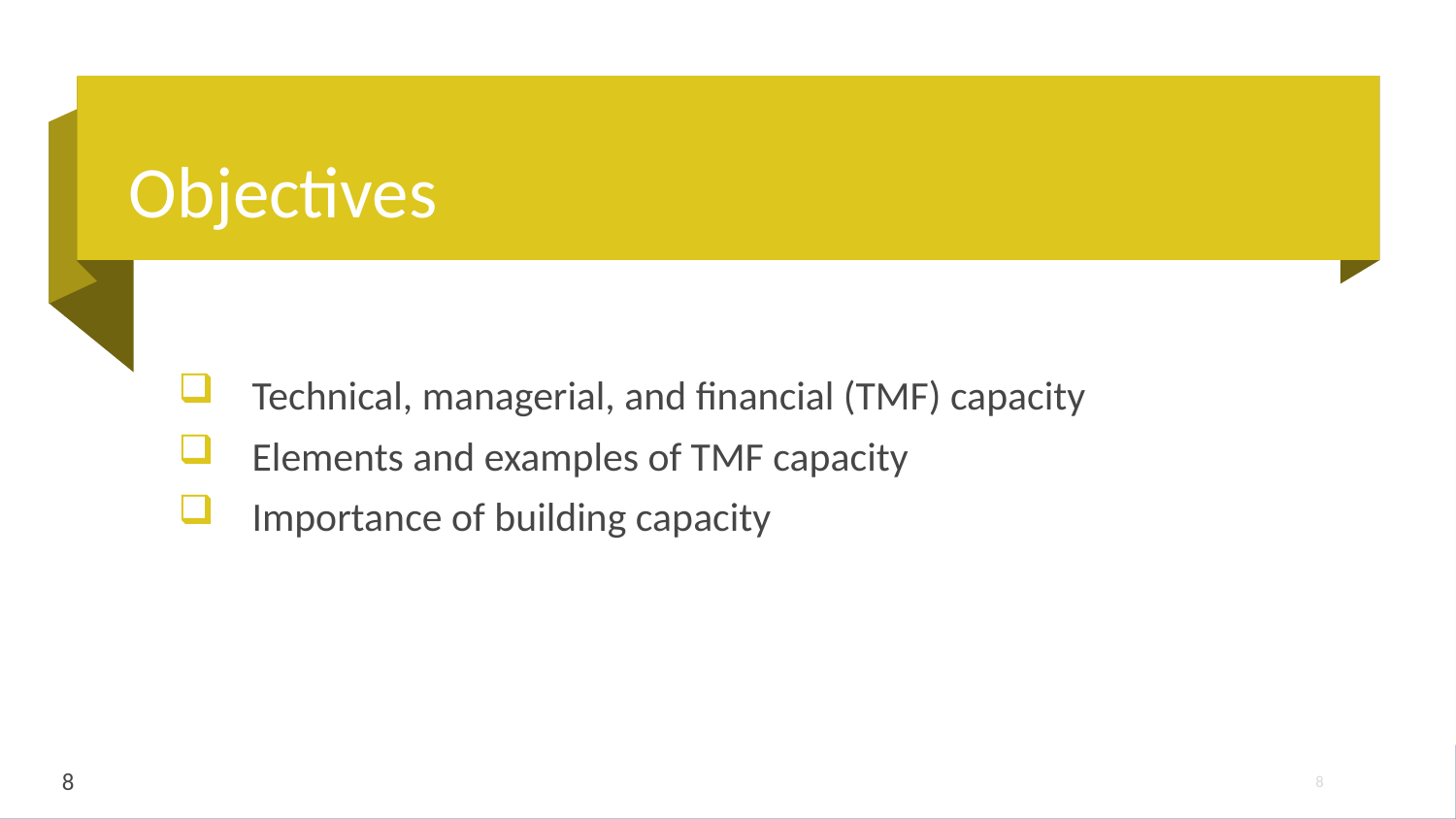

# Objectives

Technical, managerial, and financial (TMF) capacity
Elements and examples of TMF capacity
Importance of building capacity

8
8